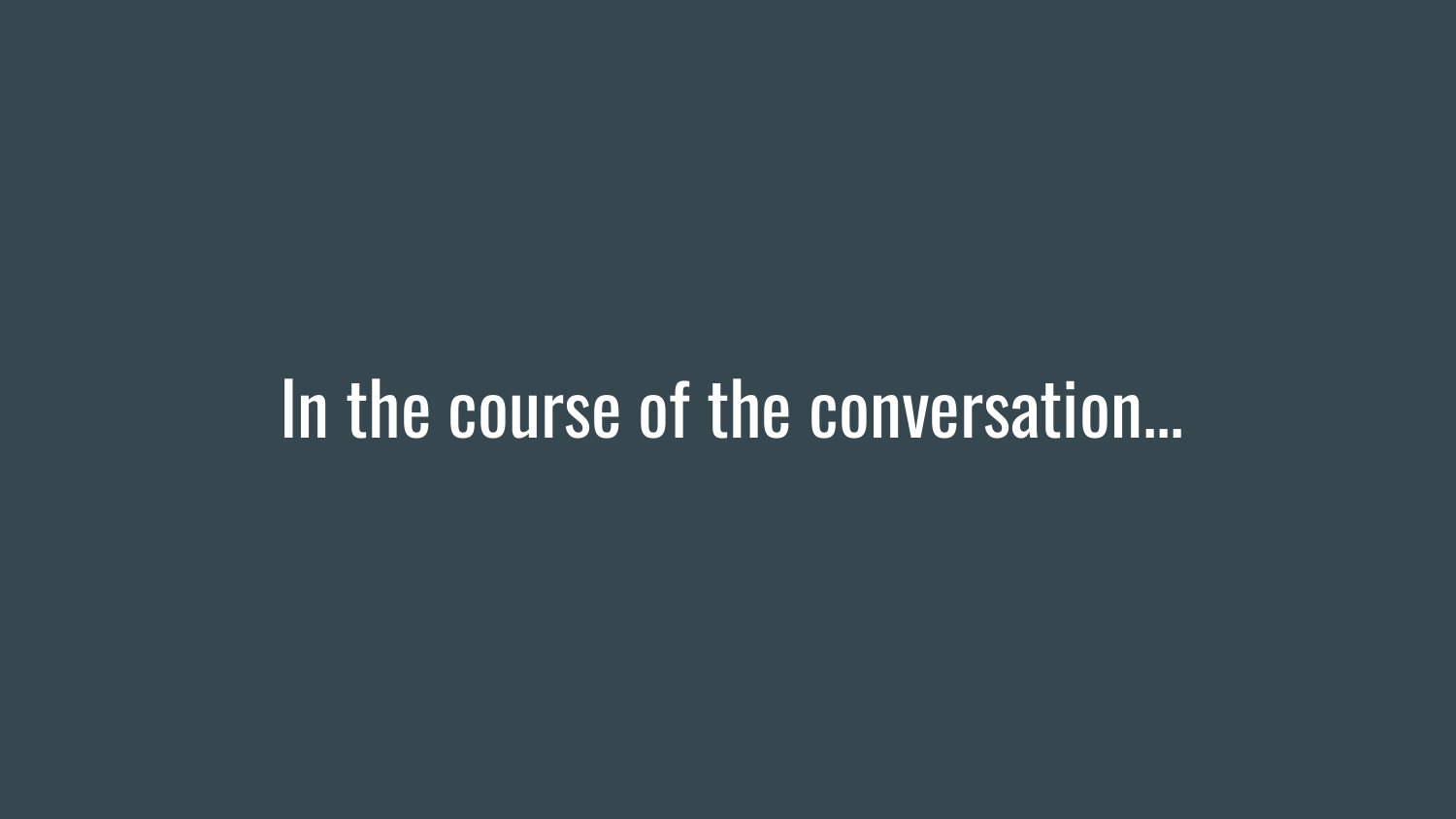

# In the course of the conversation...